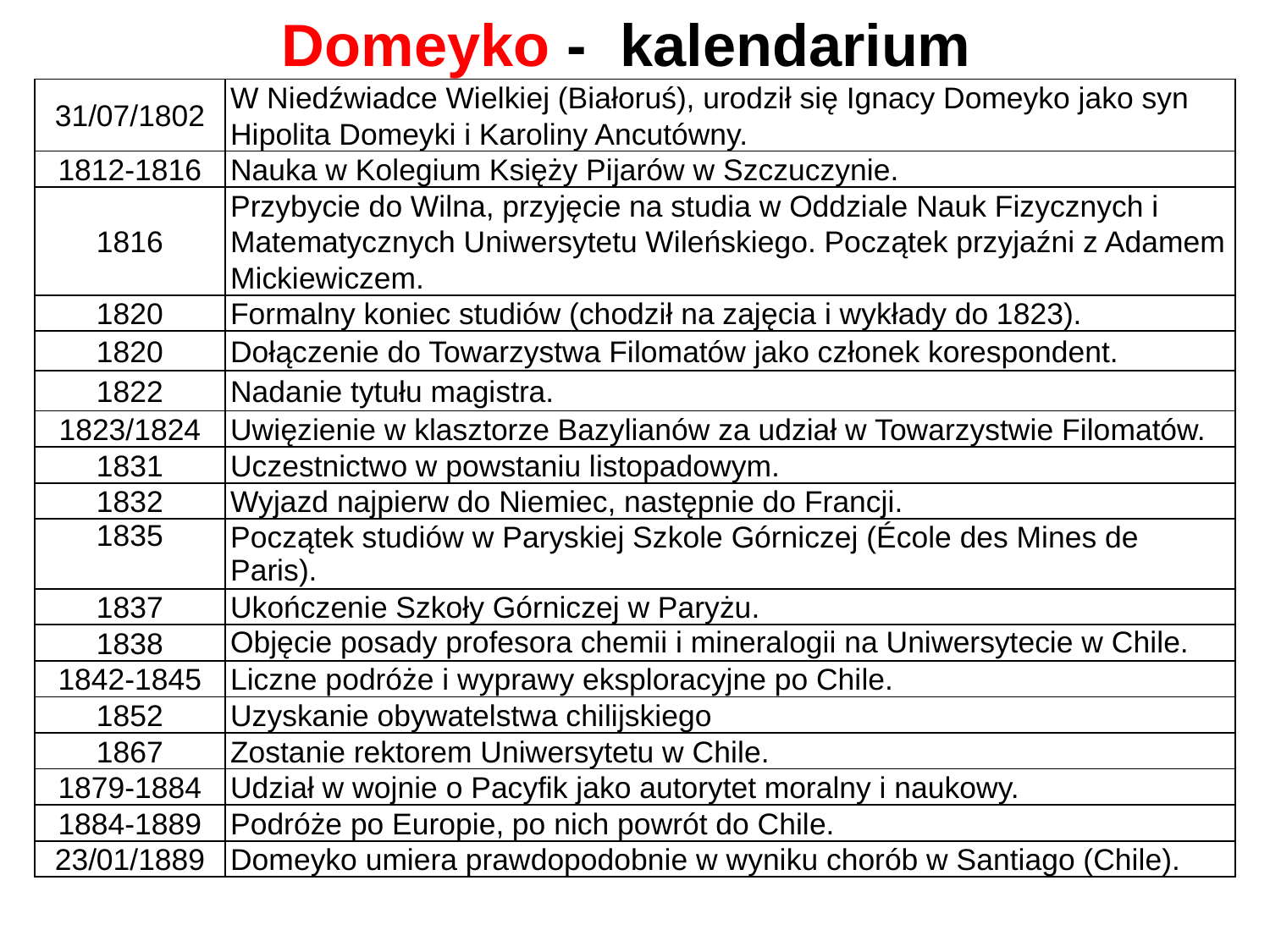

# Domeyko -  kalendarium
| 31/07/1802 | W Niedźwiadce Wielkiej (Białoruś), urodził się Ignacy Domeyko jako syn Hipolita Domeyki i Karoliny Ancutówny. |
| --- | --- |
| 1812-1816 | Nauka w Kolegium Księży Pijarów w Szczuczynie. |
| 1816 | Przybycie do Wilna, przyjęcie na studia w Oddziale Nauk Fizycznych i Matematycznych Uniwersytetu Wileńskiego. Początek przyjaźni z Adamem Mickiewiczem. |
| 1820 | Formalny koniec studiów (chodził na zajęcia i wykłady do 1823). |
| 1820 | Dołączenie do Towarzystwa Filomatów jako członek korespondent. |
| 1822 | Nadanie tytułu magistra. |
| 1823/1824 | Uwięzienie w klasztorze Bazylianów za udział w Towarzystwie Filomatów. |
| 1831 | Uczestnictwo w powstaniu listopadowym. |
| 1832 | Wyjazd najpierw do Niemiec, następnie do Francji. |
| 1835 | Początek studiów w Paryskiej Szkole Górniczej (École des Mines de Paris). |
| 1837 | Ukończenie Szkoły Górniczej w Paryżu. |
| 1838 | Objęcie posady profesora chemii i mineralogii na Uniwersytecie w Chile. |
| 1842-1845 | Liczne podróże i wyprawy eksploracyjne po Chile. |
| 1852 | Uzyskanie obywatelstwa chilijskiego |
| 1867 | Zostanie rektorem Uniwersytetu w Chile. |
| 1879-1884 | Udział w wojnie o Pacyfik jako autorytet moralny i naukowy. |
| 1884-1889 | Podróże po Europie, po nich powrót do Chile. |
| 23/01/1889 | Domeyko umiera prawdopodobnie w wyniku chorób w Santiago (Chile). |